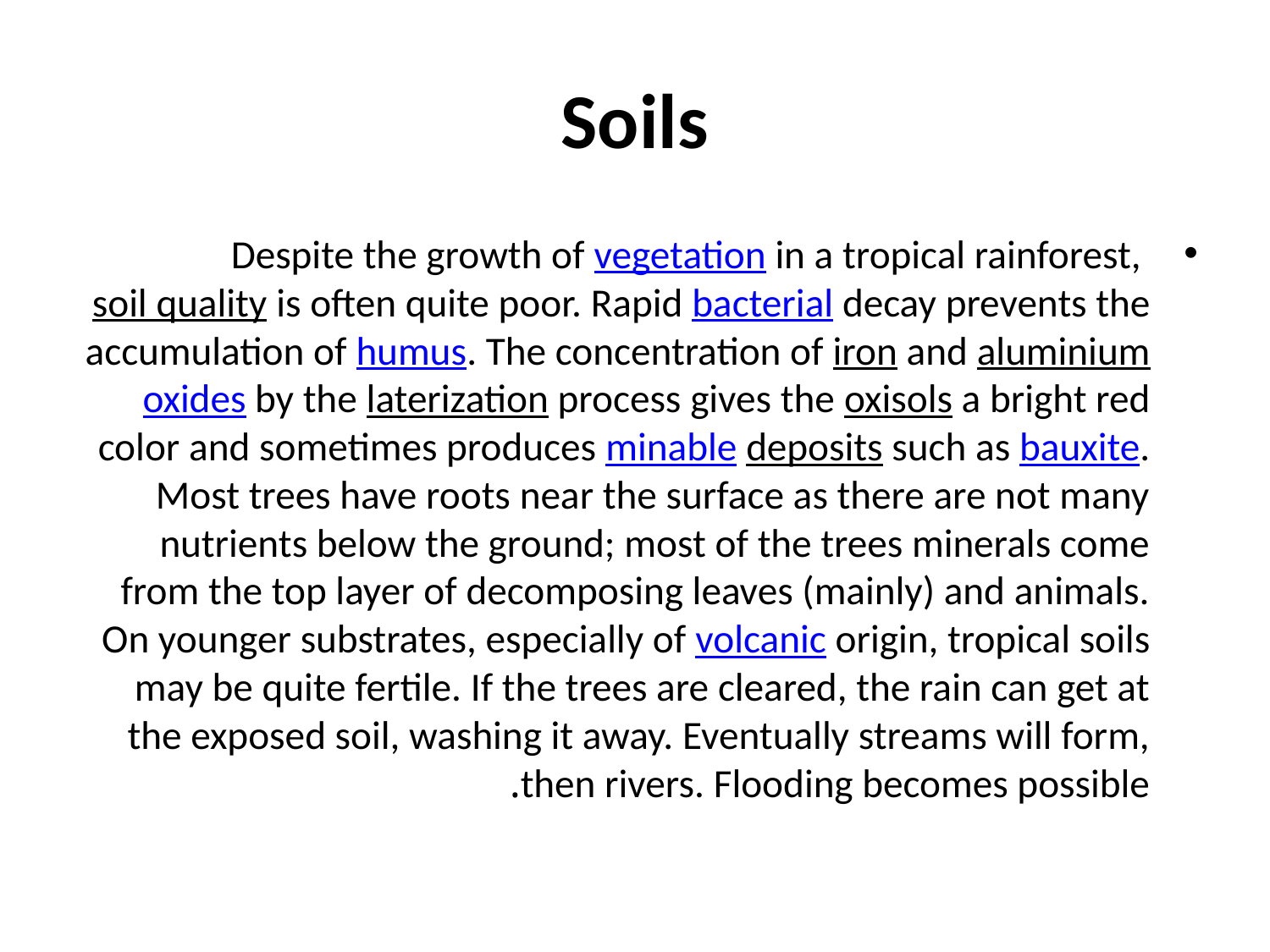

# Soils
Despite the growth of vegetation in a tropical rainforest, soil quality is often quite poor. Rapid bacterial decay prevents the accumulation of humus. The concentration of iron and aluminium oxides by the laterization process gives the oxisols a bright red color and sometimes produces minable deposits such as bauxite. Most trees have roots near the surface as there are not many nutrients below the ground; most of the trees minerals come from the top layer of decomposing leaves (mainly) and animals. On younger substrates, especially of volcanic origin, tropical soils may be quite fertile. If the trees are cleared, the rain can get at the exposed soil, washing it away. Eventually streams will form, then rivers. Flooding becomes possible.